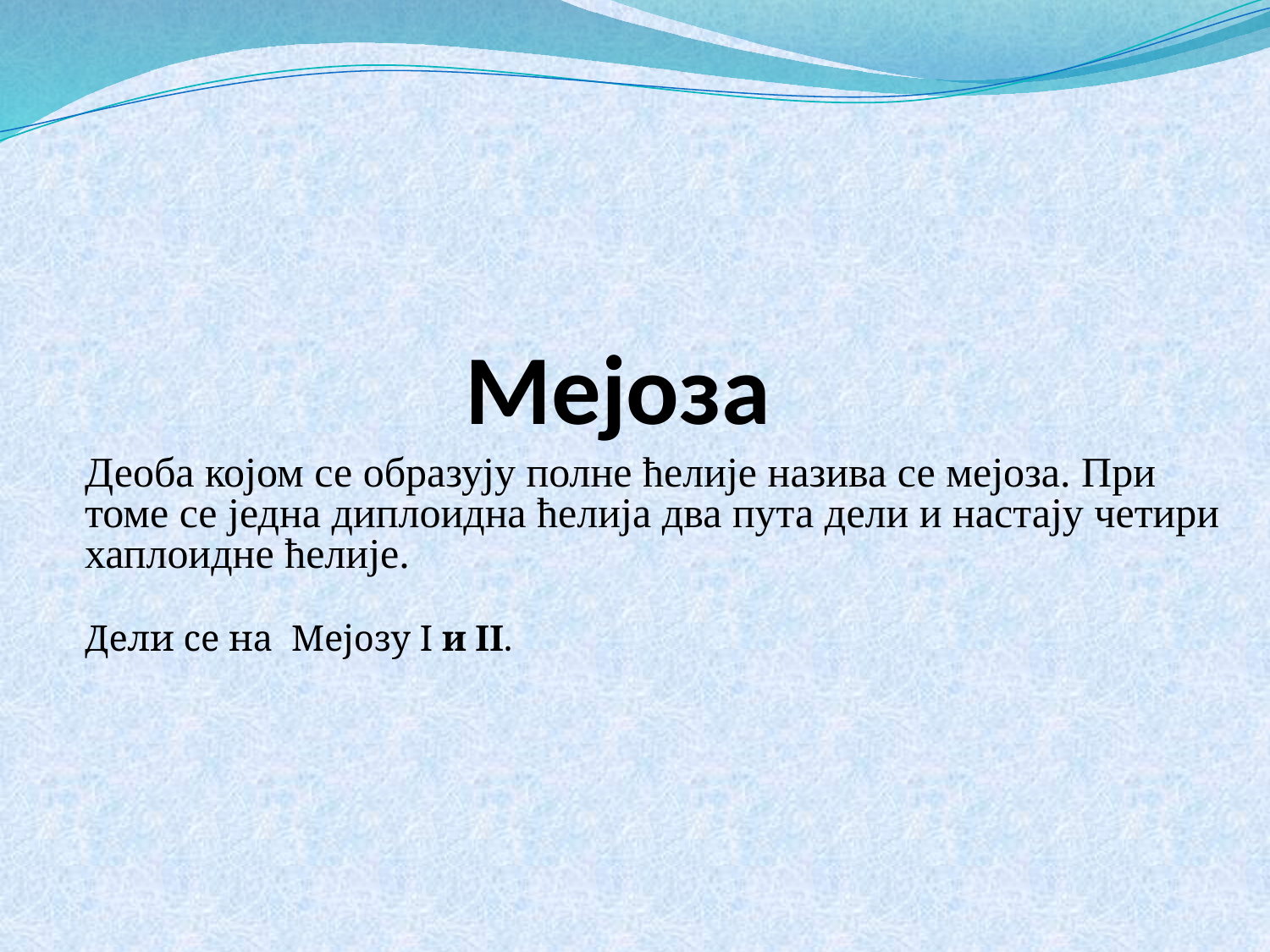

# Мејоза
Деоба којом се образују полне ћелије назива се мејоза. При томе се једна диплоидна ћелија два пута дели и настају четири хаплоидне ћелије.

Дели се на  Мејозу I и II.